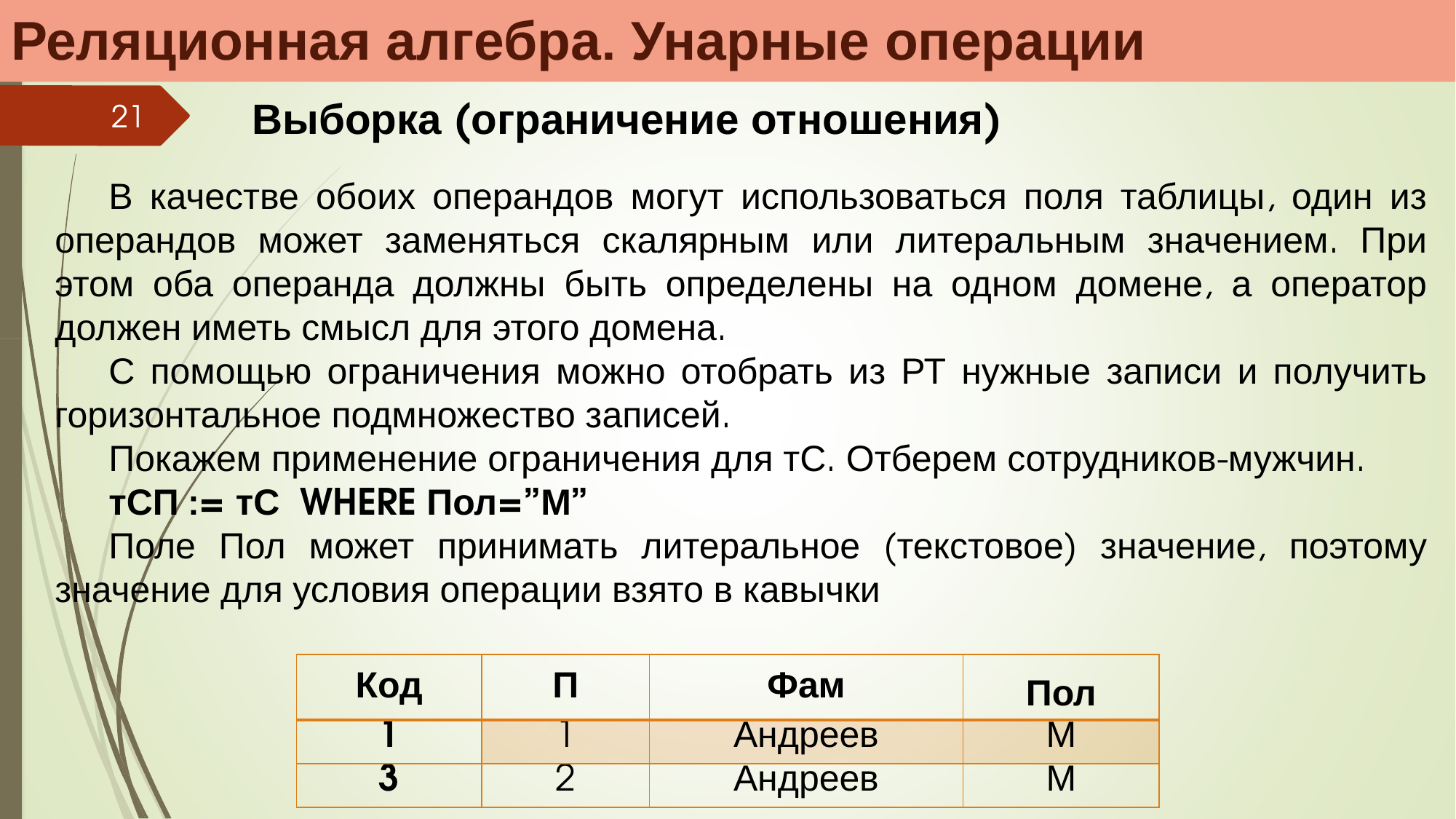

Реляционная алгебра. Унарные операции
Выборка (ограничение отношения)
21
В качестве обоих операндов могут использоваться поля таблицы, один из операндов может заменяться скалярным или литеральным значением. При этом оба операнда должны быть определены на одном домене, а оператор должен иметь смысл для этого домена.
С помощью ограничения можно отобрать из РТ нужные записи и получить горизонтальное подмножество записей.
Покажем применение ограничения для тС. Отберем сотрудников-мужчин.
тСП := тС  WHERE Пол=”М”
Поле Пол может принимать литеральное (текстовое) значение, поэтому значение для условия операции взято в кавычки

| Код | П | Фам | Пол |
| --- | --- | --- | --- |
| 1 | 1 | Андреев | М |
| 3 | 2 | Андреев | М |